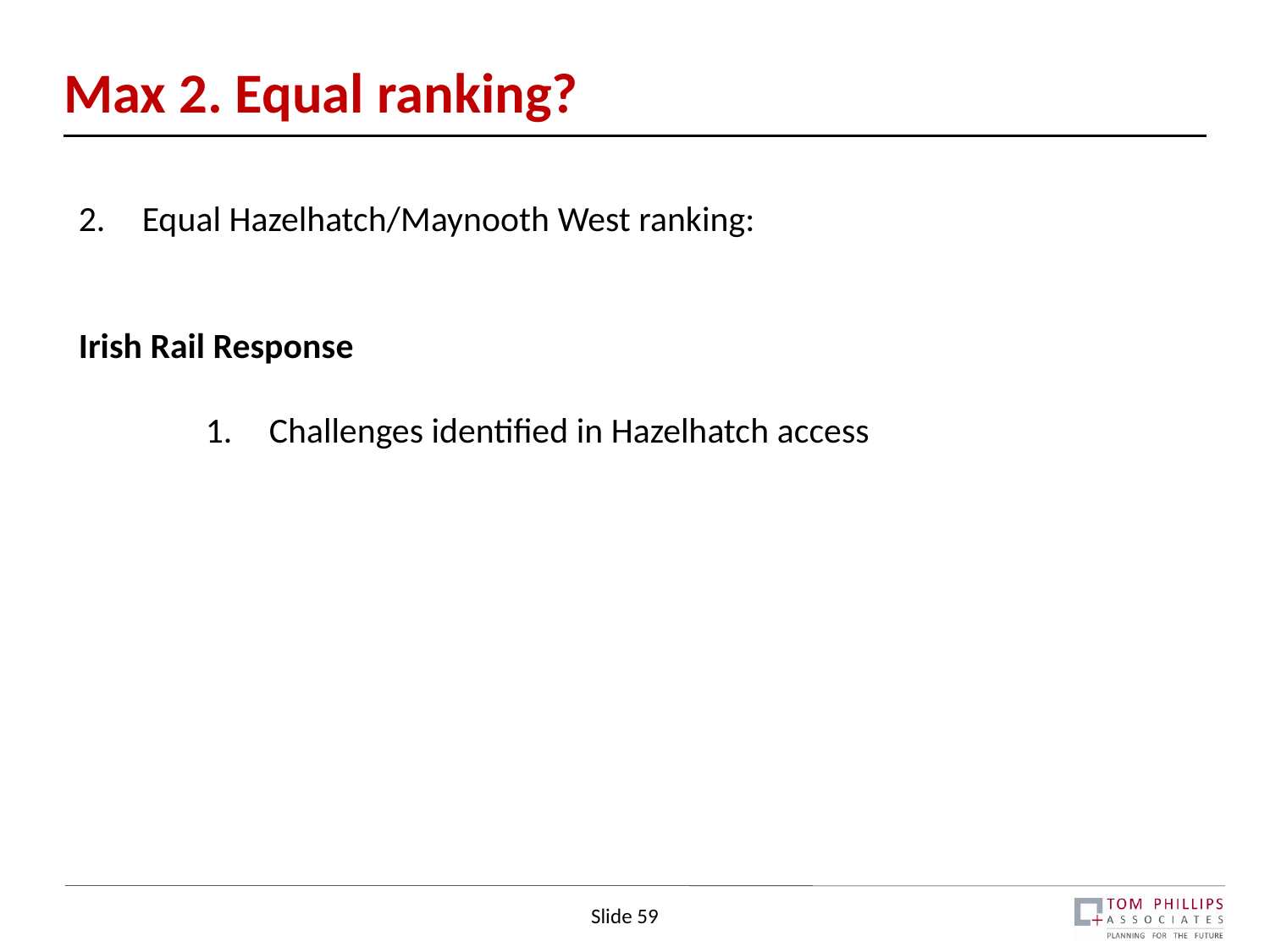

# Max 2. Equal ranking?

Equal Hazelhatch/Maynooth West ranking:

Irish Rail Response

Challenges identified in Hazelhatch access